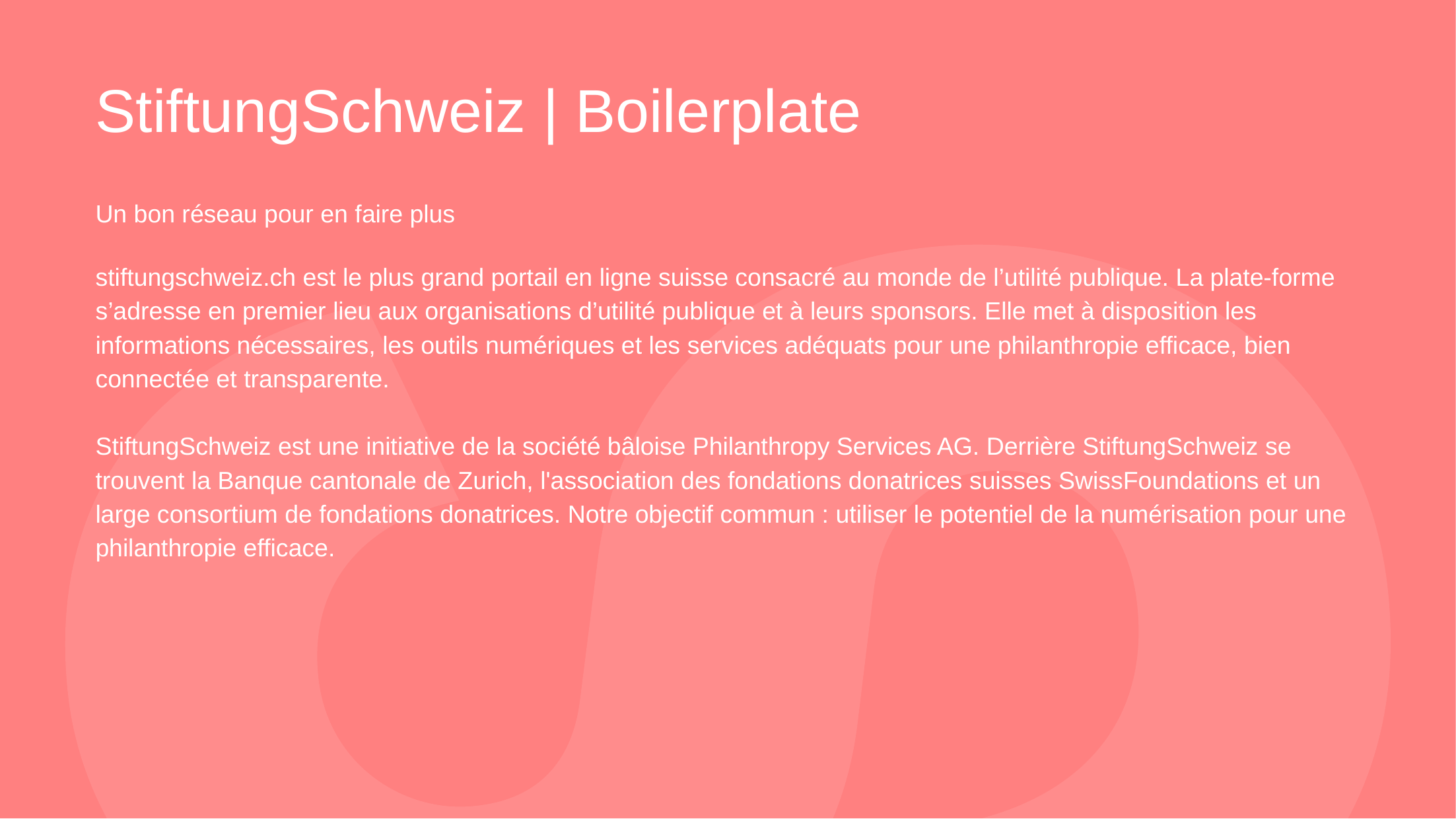

# StiftungSchweiz | Boilerplate
Un bon réseau pour en faire plus
stiftungschweiz.ch est le plus grand portail en ligne suisse consacré au monde de l’utilité publique. La plate-forme s’adresse en premier lieu aux organisations d’utilité publique et à leurs sponsors. Elle met à disposition les informations nécessaires, les outils numériques et les services adéquats pour une philanthropie efficace, bien connectée et transparente.

StiftungSchweiz est une initiative de la société bâloise Philanthropy Services AG. Derrière StiftungSchweiz se trouvent la Banque cantonale de Zurich, l'association des fondations donatrices suisses SwissFoundations et un large consortium de fondations donatrices. Notre objectif commun : utiliser le potentiel de la numérisation pour une philanthropie efficace.